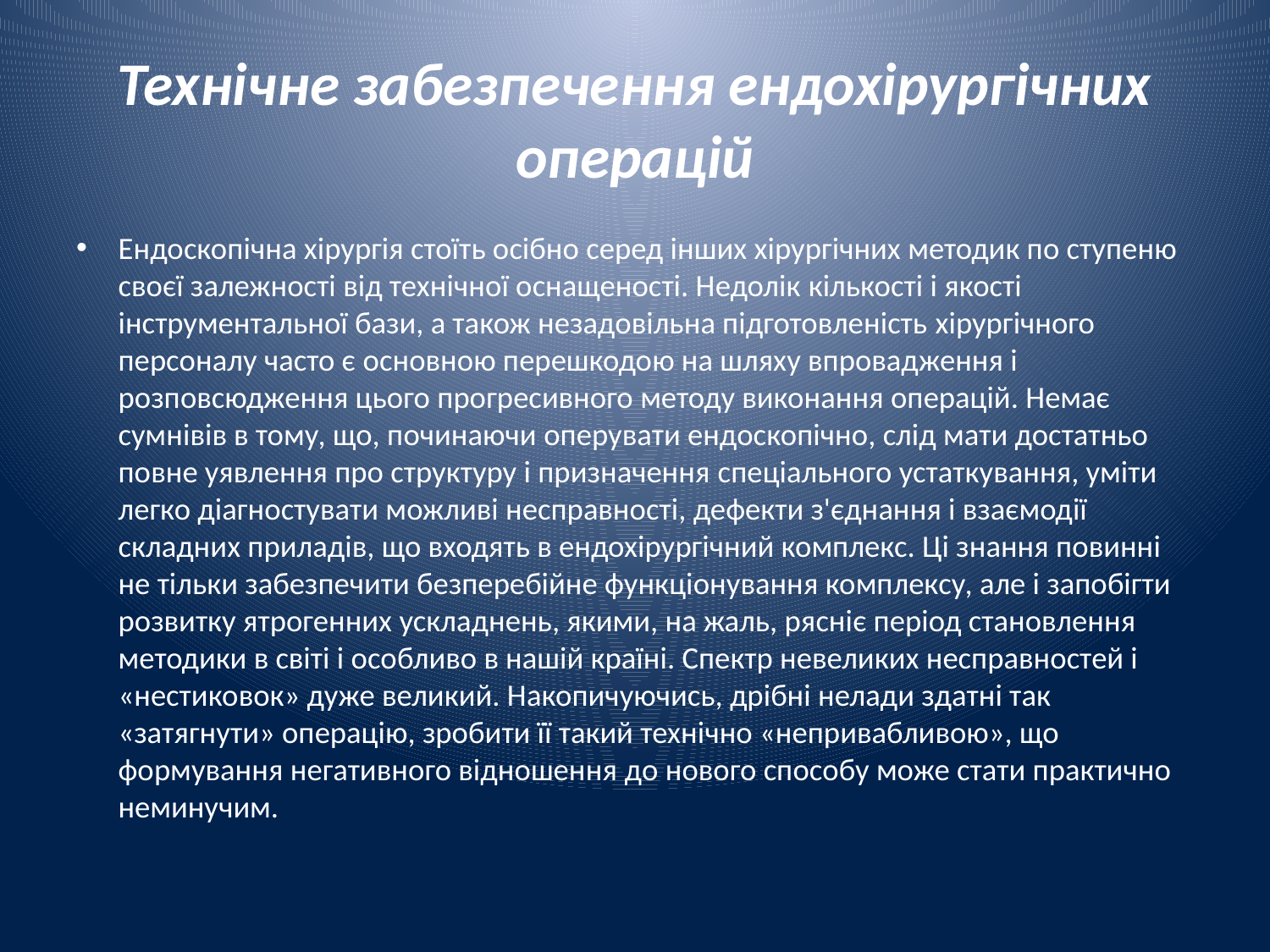

# Технічне забезпечення ендохірургічних операцій
Ендоскопічна хірургія стоїть осібно серед інших хірургічних методик по ступеню своєї залежності від технічної оснащеності. Недолік кількості і якості інструментальної бази, а також незадовільна підготовленість хірургічного персоналу часто є основною перешкодою на шляху впровадження і розповсюдження цього прогресивного методу виконання операцій. Немає сумнівів в тому, що, починаючи оперувати ендоскопічно, слід мати достатньо повне уявлення про структуру і призначення спеціального устаткування, уміти легко діагностувати можливі несправності, дефекти з'єднання і взаємодії складних приладів, що входять в ендохірургічний комплекс. Ці знання повинні не тільки забезпечити безперебійне функціонування комплексу, але і запобігти розвитку ятрогенних ускладнень, якими, на жаль, рясніє період становлення методики в світі і особливо в нашій країні. Спектр невеликих несправностей і «нестиковок» дуже великий. Накопичуючись, дрібні нелади здатні так «затягнути» операцію, зробити її такий технічно «непривабливою», що формування негативного відношення до нового способу може стати практично неминучим.